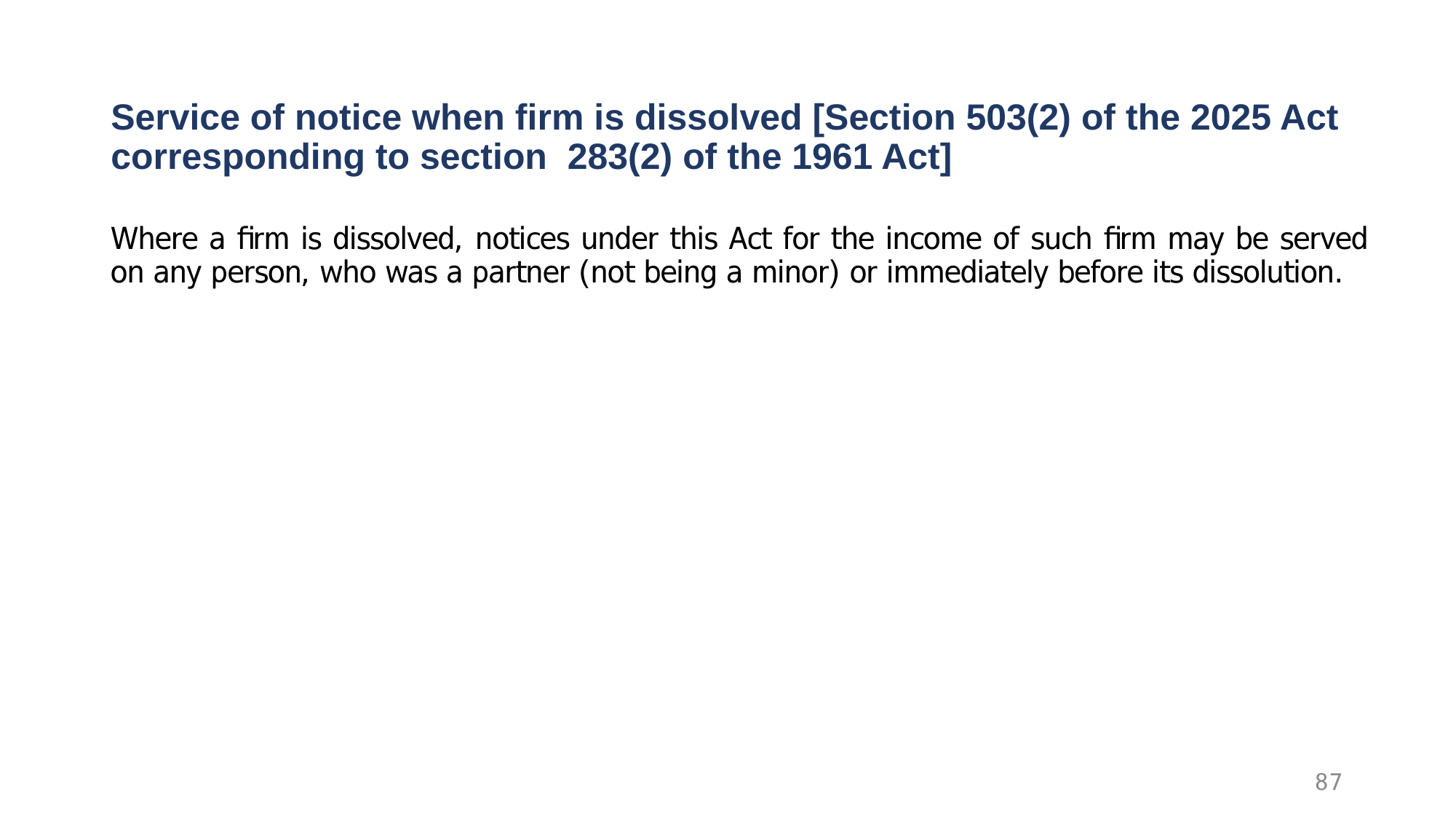

# Service of notice when firm is dissolved [Section 503(2) of the 2025 Act corresponding to section  283(2) of the 1961 Act]
Where a firm is dissolved, notices under this Act for the income of such firm may be served on any person, who was a partner (not being a minor) or immediately before its dissolution.

87